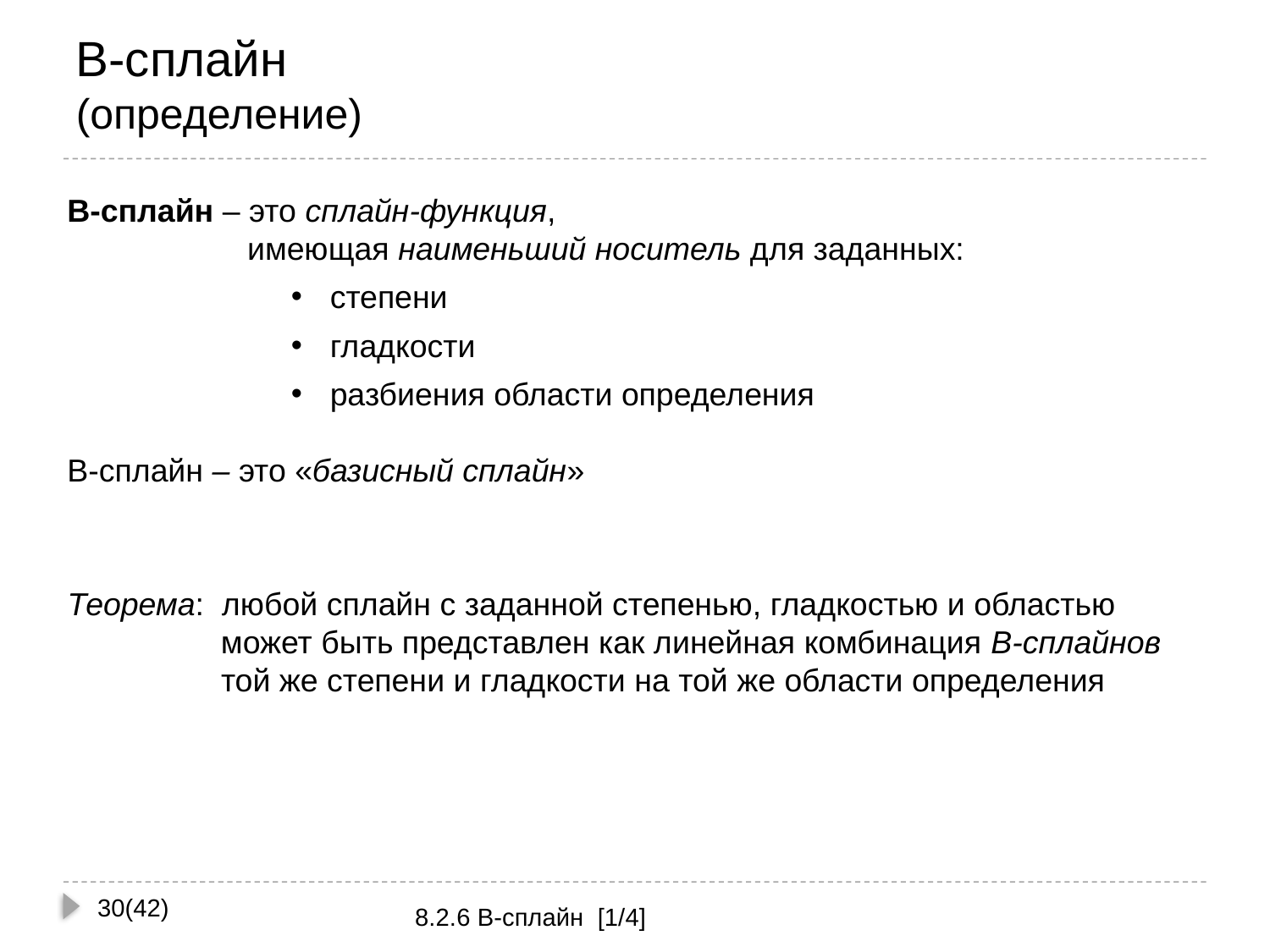

# B-сплайн (определение)
B-сплайн – это сплайн-функция,
	      имеющая наименьший носитель для заданных:
 степени
 гладкости
 разбиения области определения

B-сплайн – это «базисный сплайн»
Теорема:  любой сплайн с заданной степенью, гладкостью и областью
	   может быть представлен как линейная комбинация B-сплайнов
	   той же степени и гладкости на той же области определения
30(42)
8.2.6 B-сплайн  [1/4]